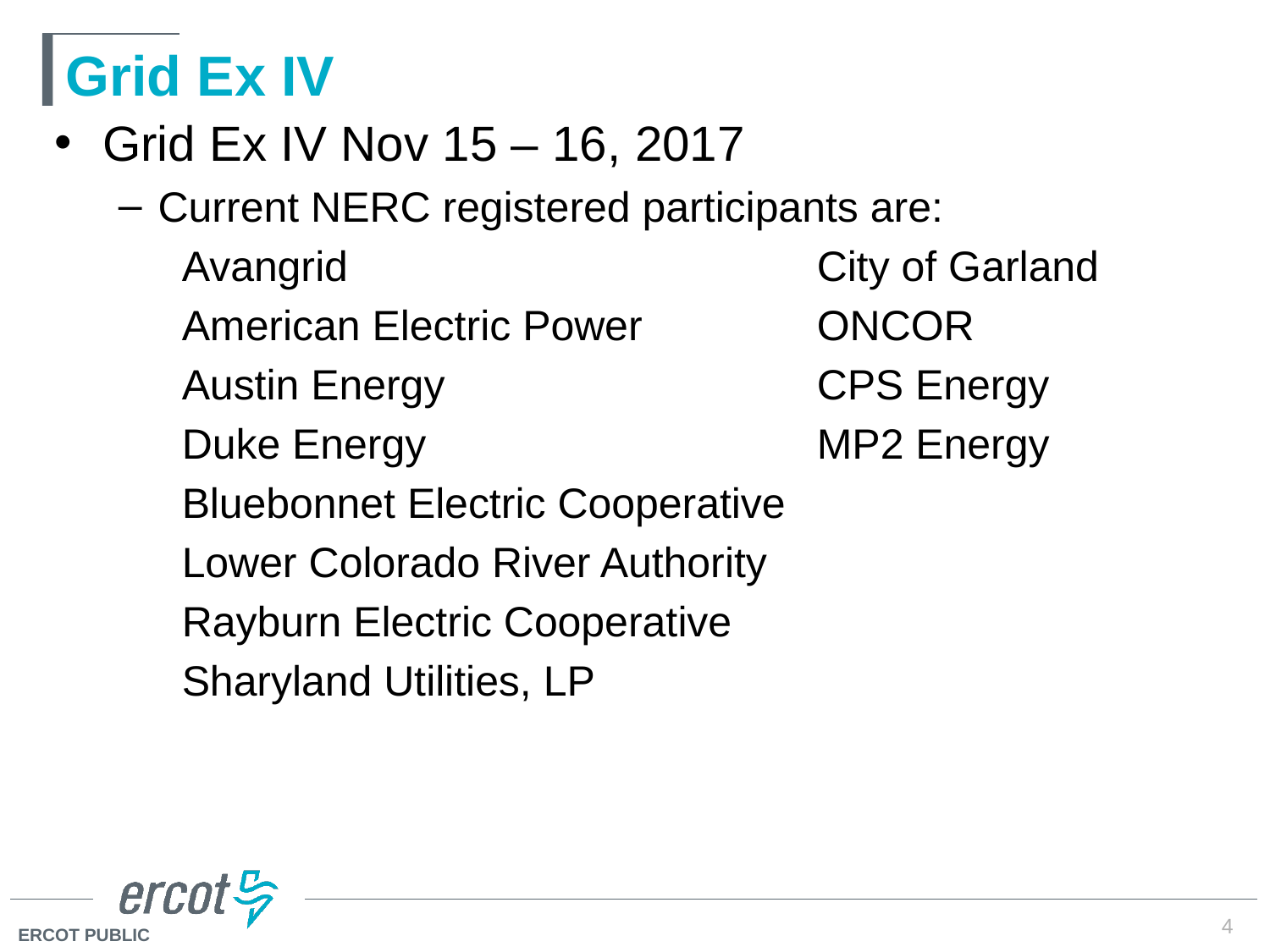

# Grid Ex IV
Grid Ex IV Nov 15 – 16, 2017
Current NERC registered participants are:
Avangrid				City of Garland
American Electric Power		ONCOR
Austin Energy			CPS Energy
Duke Energy				MP2 Energy
Bluebonnet Electric Cooperative
Lower Colorado River Authority
Rayburn Electric Cooperative
Sharyland Utilities, LP
4